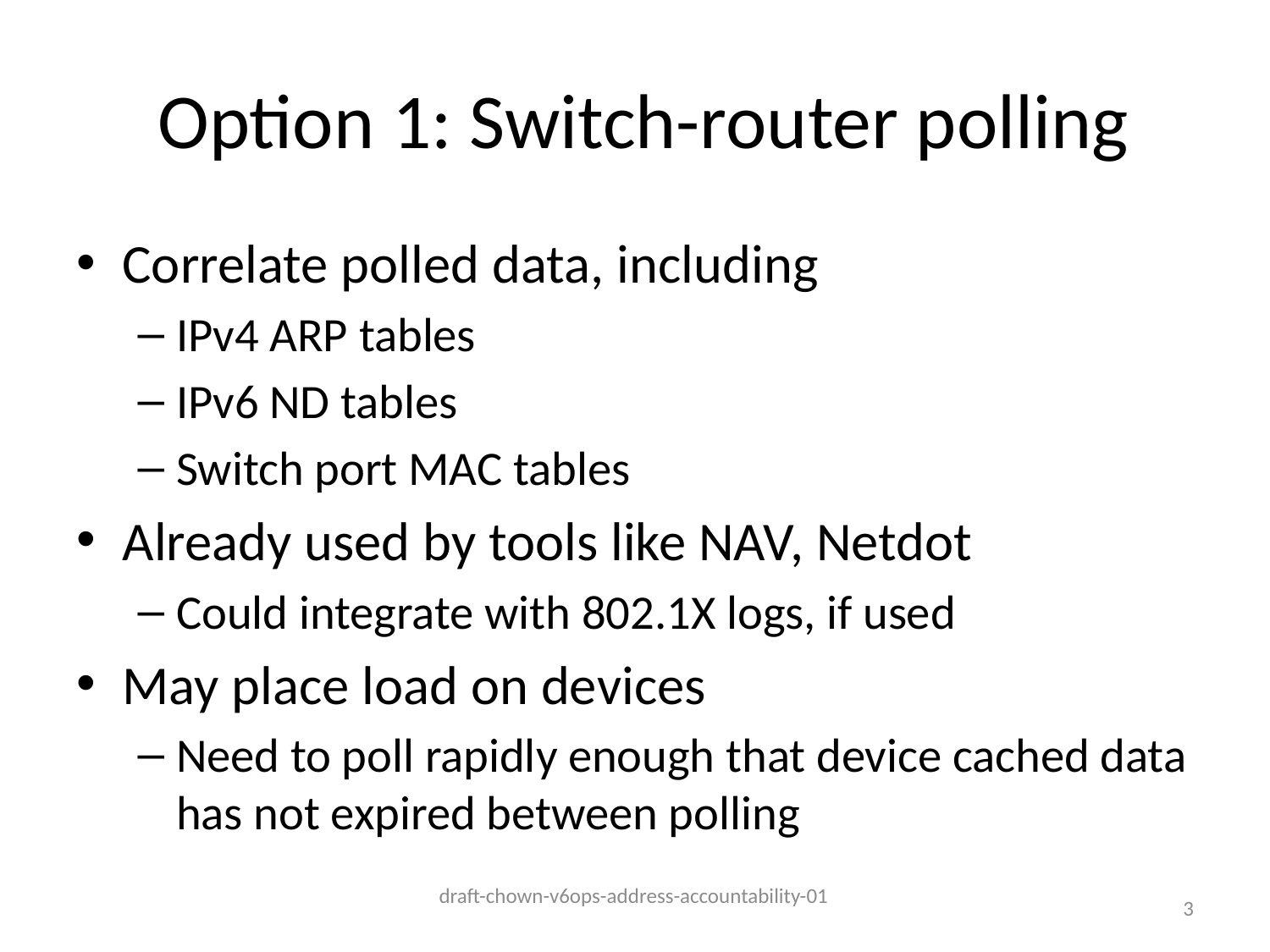

# Option 1: Switch-router polling
Correlate polled data, including
IPv4 ARP tables
IPv6 ND tables
Switch port MAC tables
Already used by tools like NAV, Netdot
Could integrate with 802.1X logs, if used
May place load on devices
Need to poll rapidly enough that device cached data has not expired between polling

draft-chown-v6ops-address-accountability-01

3